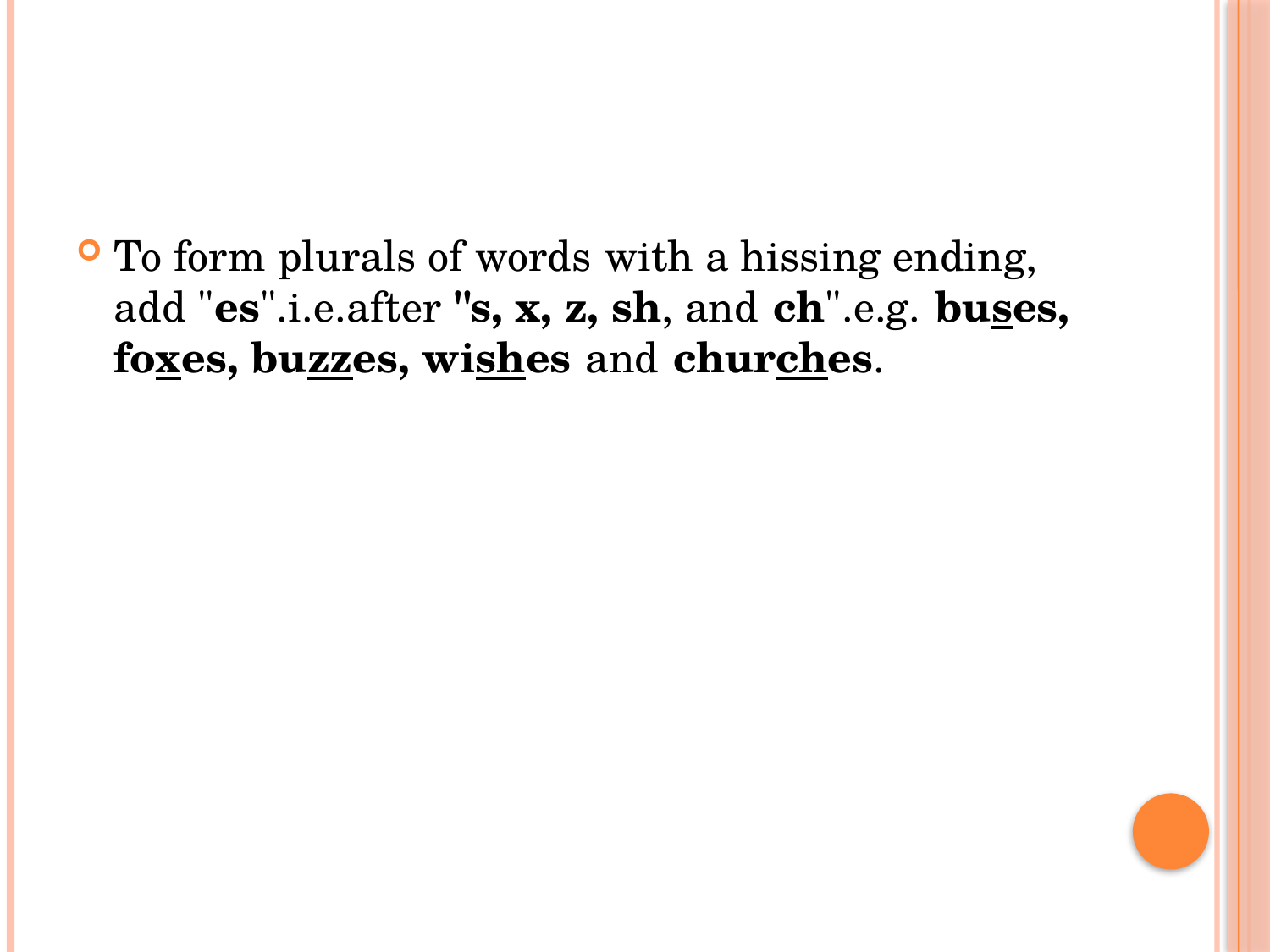

#
To form plurals of words with a hissing ending, add "es".i.e.after "s, x, z, sh, and ch".e.g. buses, foxes, buzzes, wishes and churches.